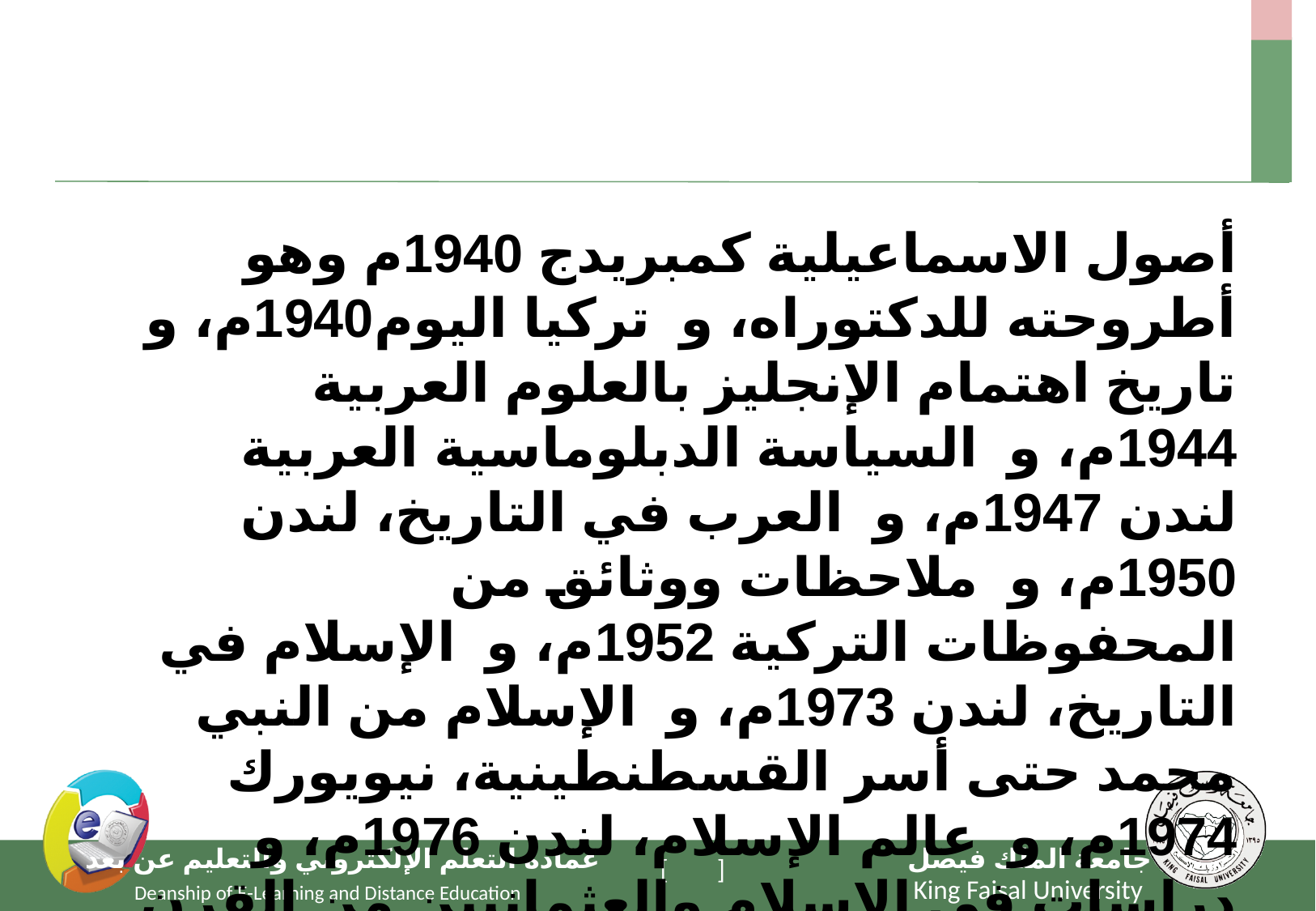

#
أصول الاسماعيلية كمبريدج 1940م وهو أطروحته للدكتوراه، و  تركيا اليوم1940م، و  تاريخ اهتمام الإنجليز بالعلوم العربية 1944م، و  السياسة الدبلوماسية العربية  لندن 1947م، و  العرب في التاريخ، لندن 1950م، و  ملاحظات ووثائق من المحفوظات التركية 1952م، و  الإسلام في التاريخ، لندن 1973م، و  الإسلام من النبي محمد حتى أسر القسطنطينية، نيويورك 1974م، و  عالم الإسلام، لندن 1976م، و  دراسات في الإسلام والعثمانيين من القرن 16  لندن 1976م